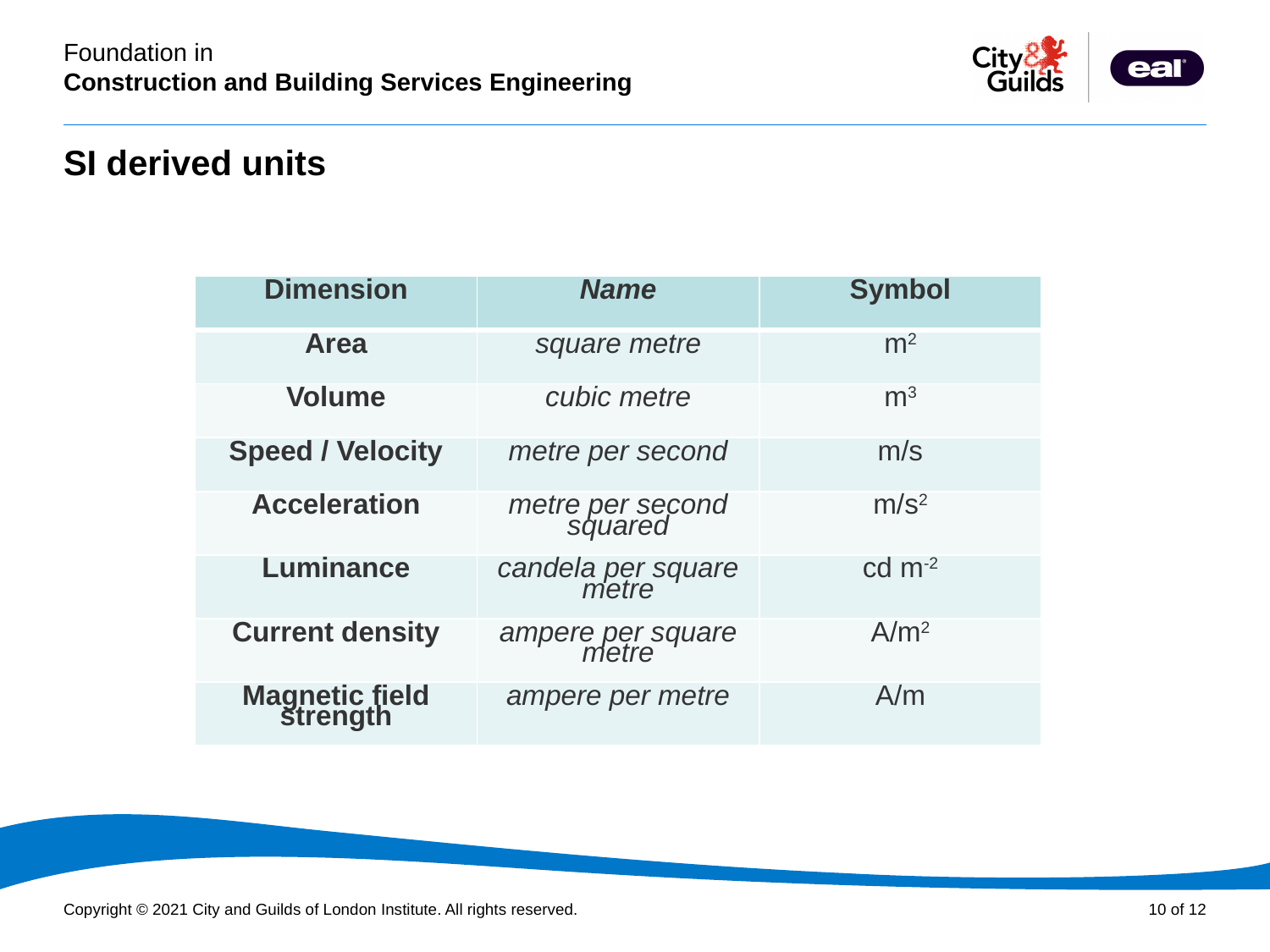

# SI derived units
| Dimension | Name | Symbol |
| --- | --- | --- |
| Area | square metre | m2 |
| Volume | cubic metre | m3 |
| Speed / Velocity | metre per second | m/s |
| Acceleration | metre per second squared | m/s2 |
| Luminance | candela per square metre | cd m-2 |
| Current density | ampere per square metre | A/m2 |
| Magnetic field strength | ampere per metre | A/m |